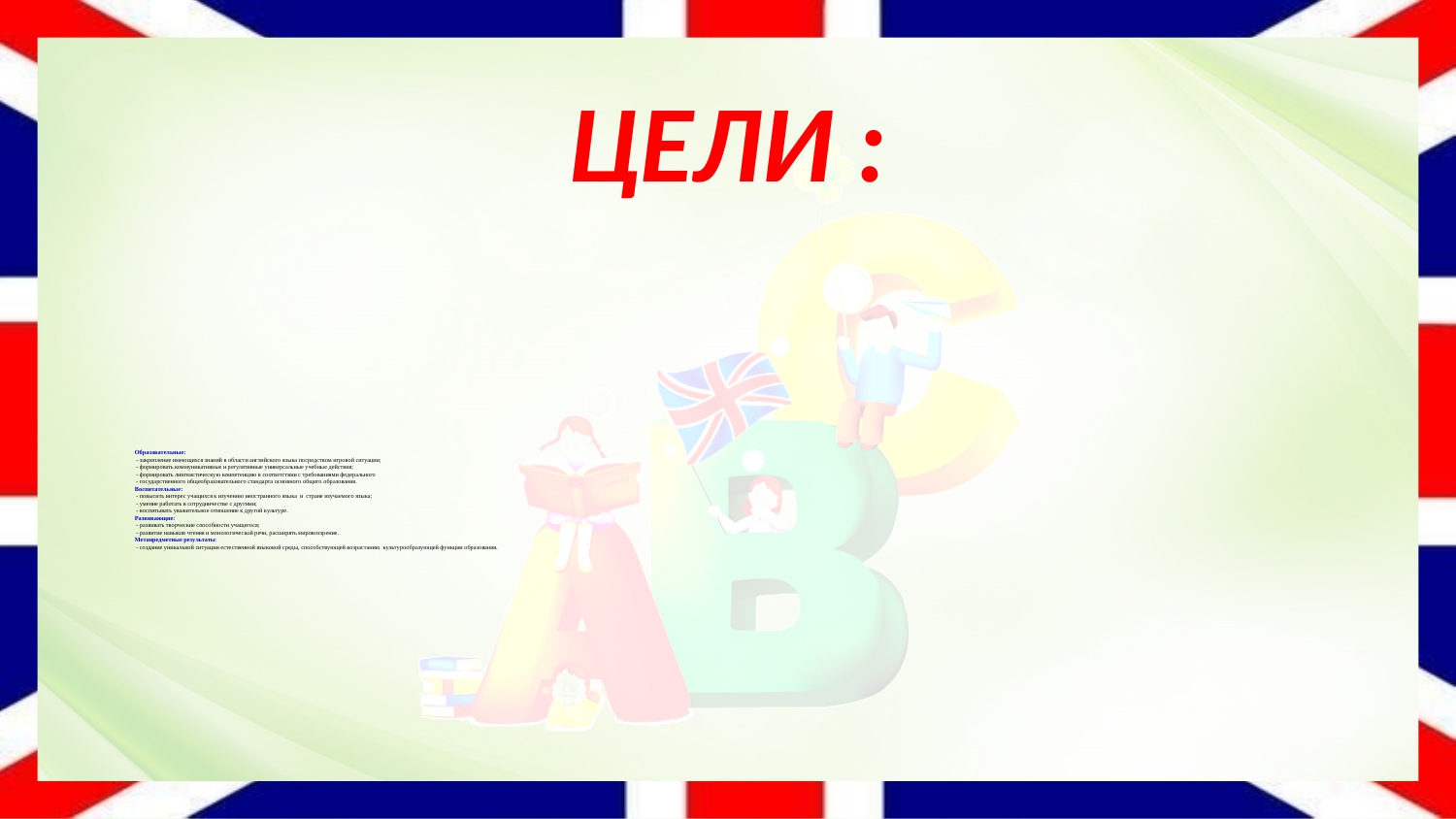

ЦЕЛИ :
# Образовательные: - закрепление имеющихся знаний в области английского языка посредством игровой ситуации; - формировать коммуникативные и регулятивные универсальные учебные действия; - формировать лингвистическую компетенцию в соответствии с требованиями федерального - государственного общеобразовательного стандарта основного общего образования. Воспитательные: - повысить интерес учащихся к изучению иностранного языка  и  стране изучаемого языка; - умение работать в сотрудничестве с другими; - воспитывать уважительное отношение к другой культуре. Развивающие: - развивать творческие способности учащегося; - развитие навыков чтения и монологической речи, расширять мировоззрение. Метапредметные результаты: - создание уникальной ситуации естественной языковой среды, способствующей возрастанию  культурообразующей функции образования.